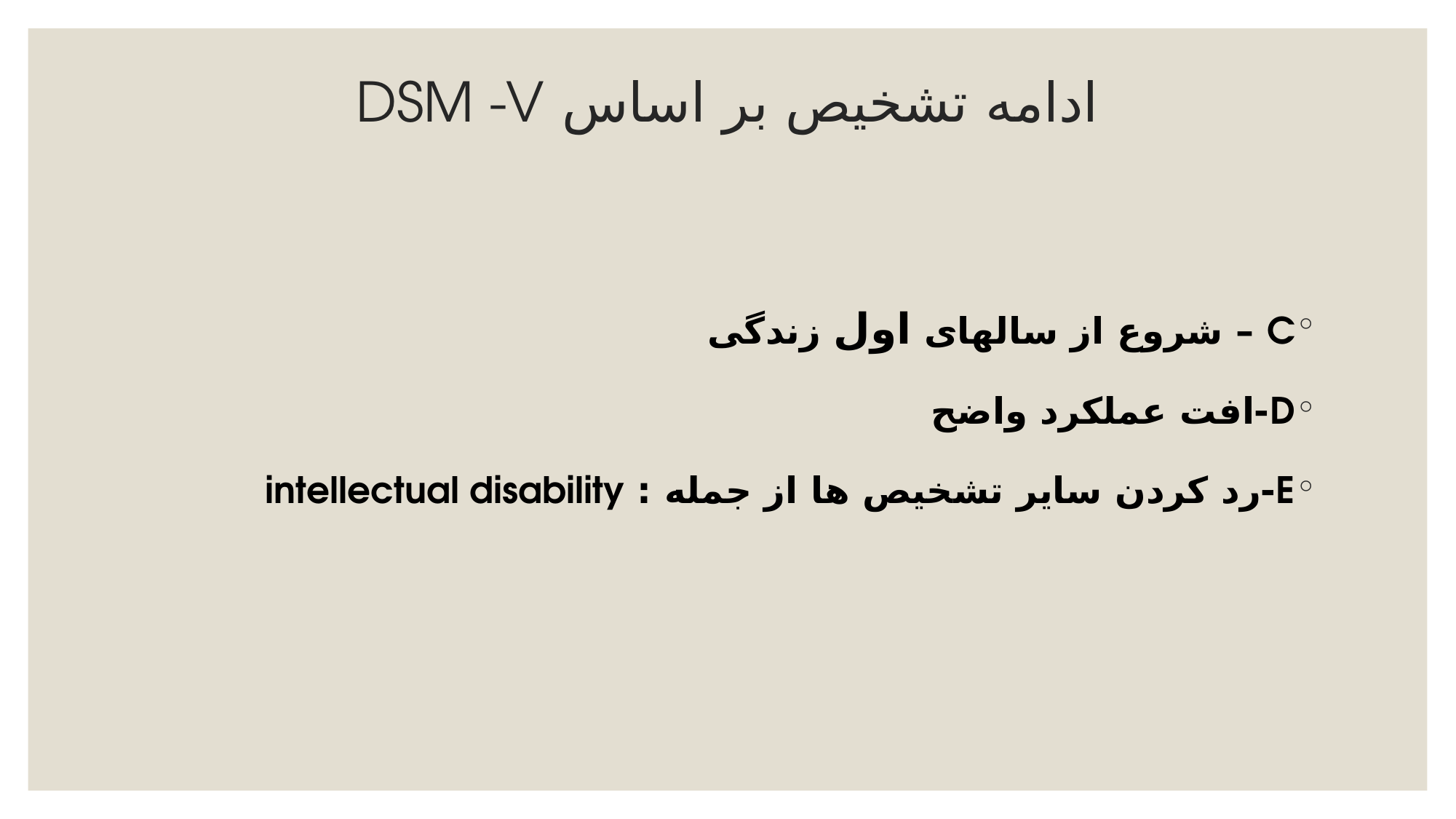

# ادامه تشخیص بر اساس DSM -V
C – شروع از سالهای اول زندگی
D-افت عملکرد واضح
E-رد کردن سایر تشخیص ها از جمله : intellectual disability